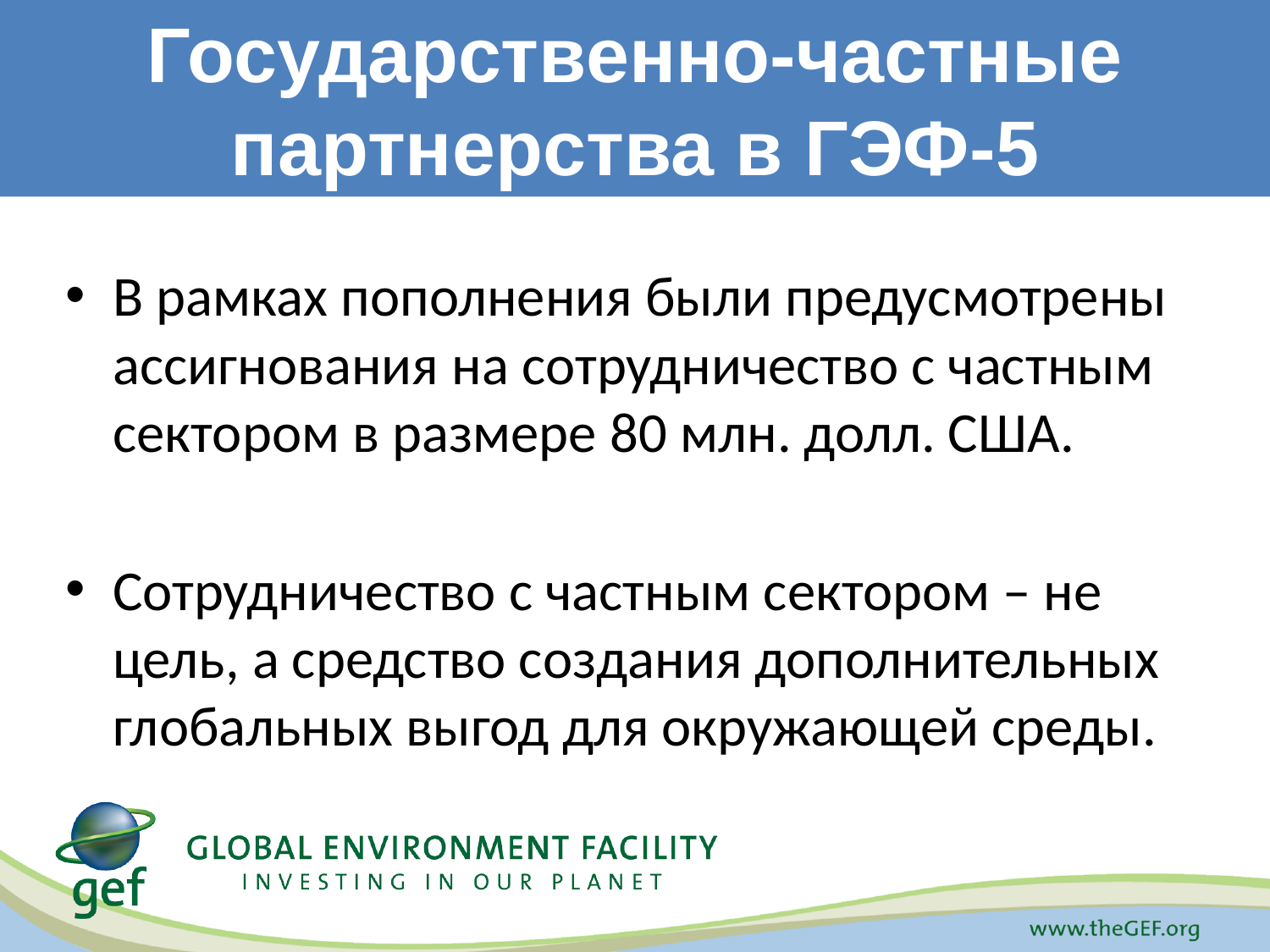

Государственно-частные партнерства в ГЭФ-5
В рамках пополнения были предусмотрены ассигнования на сотрудничество с частным сектором в размере 80 млн. долл. США.

Сотрудничество с частным сектором – не цель, а средство создания дополнительных глобальных выгод для окружающей среды.